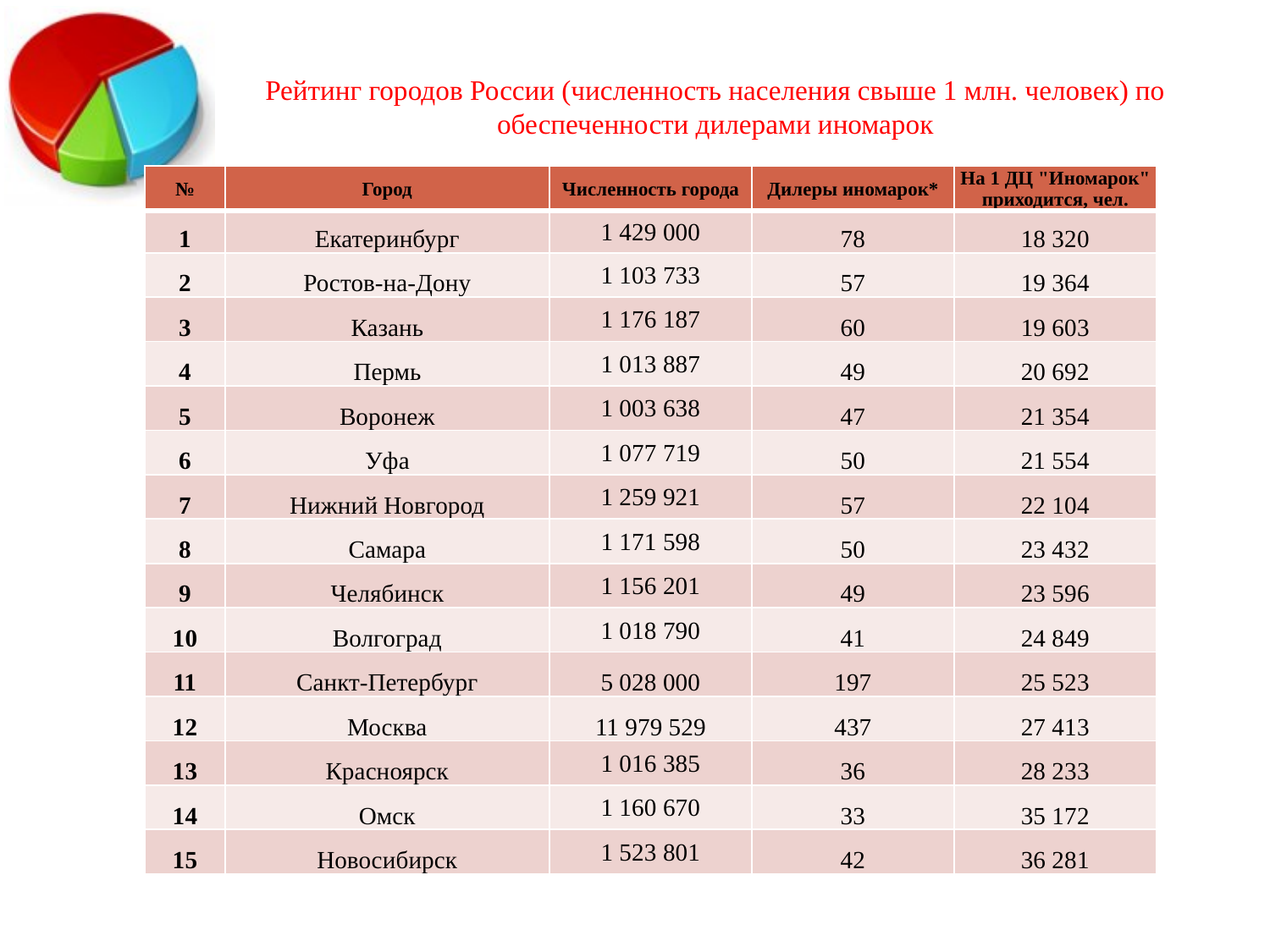

# Рейтинг городов России (численность населения свыше 1 млн. человек) по обеспеченности дилерами иномарок
| № | Город | Численность города | Дилеры иномарок\* | На 1 ДЦ "Иномарок" приходится, чел. |
| --- | --- | --- | --- | --- |
| 1 | Екатеринбург | 1 429 000 | 78 | 18 320 |
| 2 | Ростов-на-Дону | 1 103 733 | 57 | 19 364 |
| 3 | Казань | 1 176 187 | 60 | 19 603 |
| 4 | Пермь | 1 013 887 | 49 | 20 692 |
| 5 | Воронеж | 1 003 638 | 47 | 21 354 |
| 6 | Уфа | 1 077 719 | 50 | 21 554 |
| 7 | Нижний Новгород | 1 259 921 | 57 | 22 104 |
| 8 | Самара | 1 171 598 | 50 | 23 432 |
| 9 | Челябинск | 1 156 201 | 49 | 23 596 |
| 10 | Волгоград | 1 018 790 | 41 | 24 849 |
| 11 | Санкт-Петербург | 5 028 000 | 197 | 25 523 |
| 12 | Москва | 11 979 529 | 437 | 27 413 |
| 13 | Красноярск | 1 016 385 | 36 | 28 233 |
| 14 | Омск | 1 160 670 | 33 | 35 172 |
| 15 | Новосибирск | 1 523 801 | 42 | 36 281 |